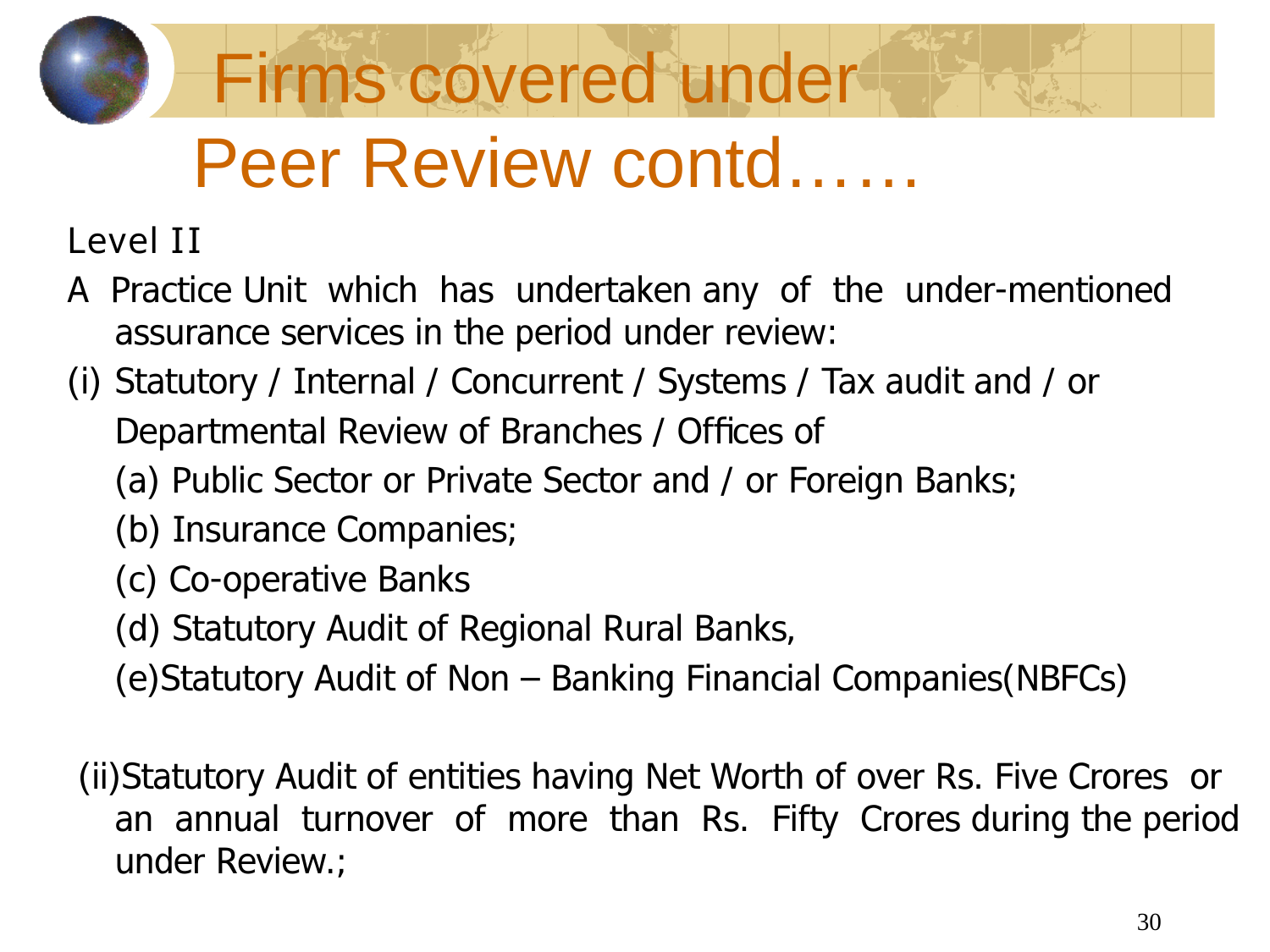

# Firms covered under Peer Review contd……
Level II
A  Practice Unit  which  has  undertaken any  of  the  under-mentioned assurance services in the period under review:
(i)	Statutory / Internal / Concurrent / Systems / Tax audit and / or
	Departmental Review of Branches / Offices of
	(a) Public Sector or Private Sector and / or Foreign Banks;
	(b) Insurance Companies;
	(c) Co-operative Banks
	(d) Statutory Audit of Regional Rural Banks,
	(e)Statutory Audit of Non – Banking Financial Companies(NBFCs)

 (ii)Statutory Audit of entities having Net Worth of over Rs. Five Crores  or  an  annual  turnover  of  more  than  Rs.  Fifty  Crores during the period under Review.;
30